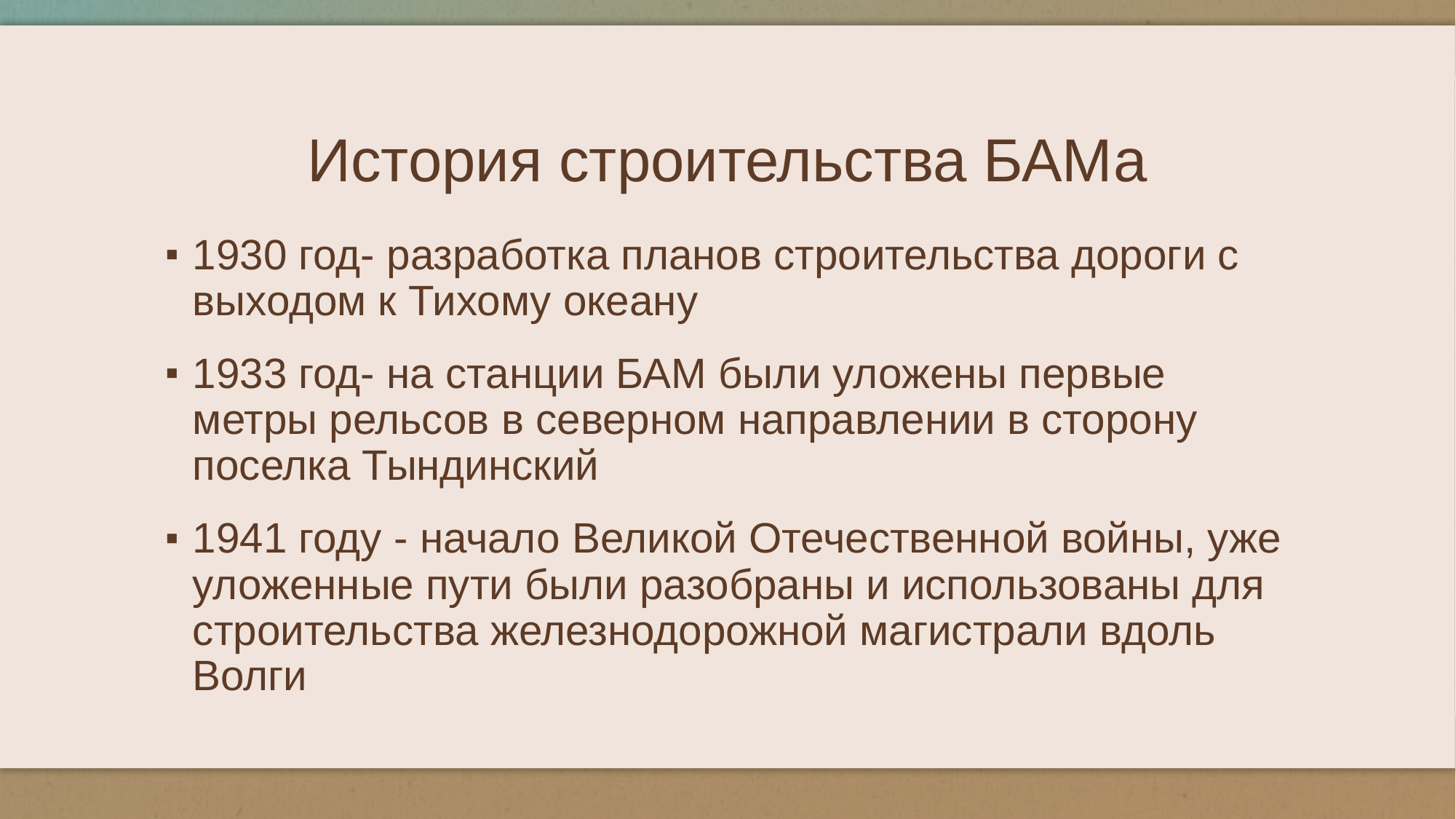

# История строительства БАМа
1930 год- разработка планов строительства дороги с выходом к Тихому океану
1933 год- на станции БАМ были уложены первые метры рельсов в северном направлении в сторону поселка Тындинский
1941 году - начало Великой Отечественной войны, уже уложенные пути были разобраны и использованы для строительства железнодорожной магистрали вдоль Волги